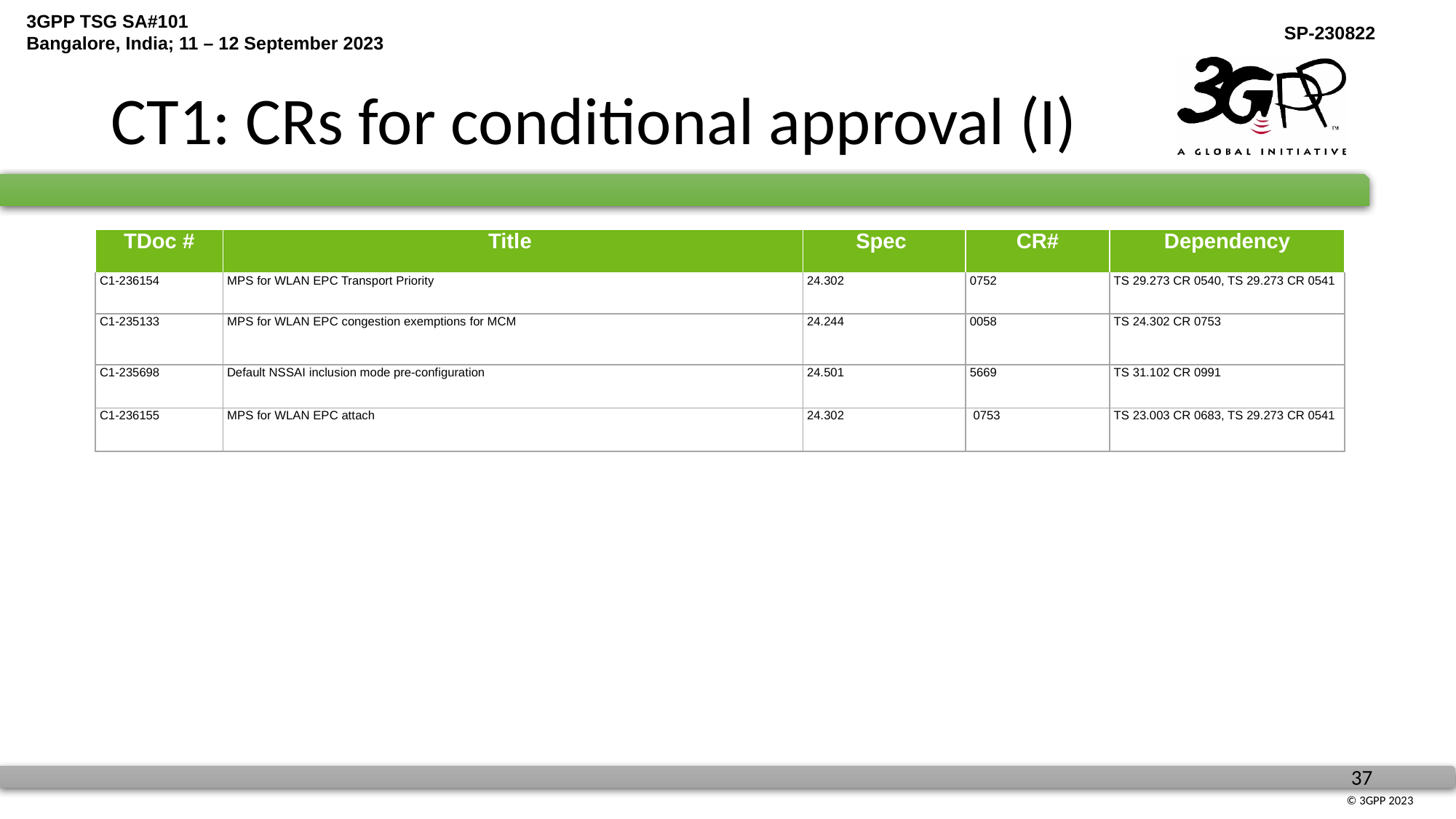

# CT1: CRs for conditional approval (I)
| TDoc # | Title | Spec | CR# | Dependency |
| --- | --- | --- | --- | --- |
| C1-236154 | MPS for WLAN EPC Transport Priority | 24.302 | 0752 | TS 29.273 CR 0540, TS 29.273 CR 0541 |
| C1-235133 | MPS for WLAN EPC congestion exemptions for MCM | 24.244 | 0058 | TS 24.302 CR 0753 |
| C1-235698 | Default NSSAI inclusion mode pre-configuration | 24.501 | 5669 | TS 31.102 CR 0991 |
| C1-236155 | MPS for WLAN EPC attach | 24.302 | 0753 | TS 23.003 CR 0683, TS 29.273 CR 0541 |